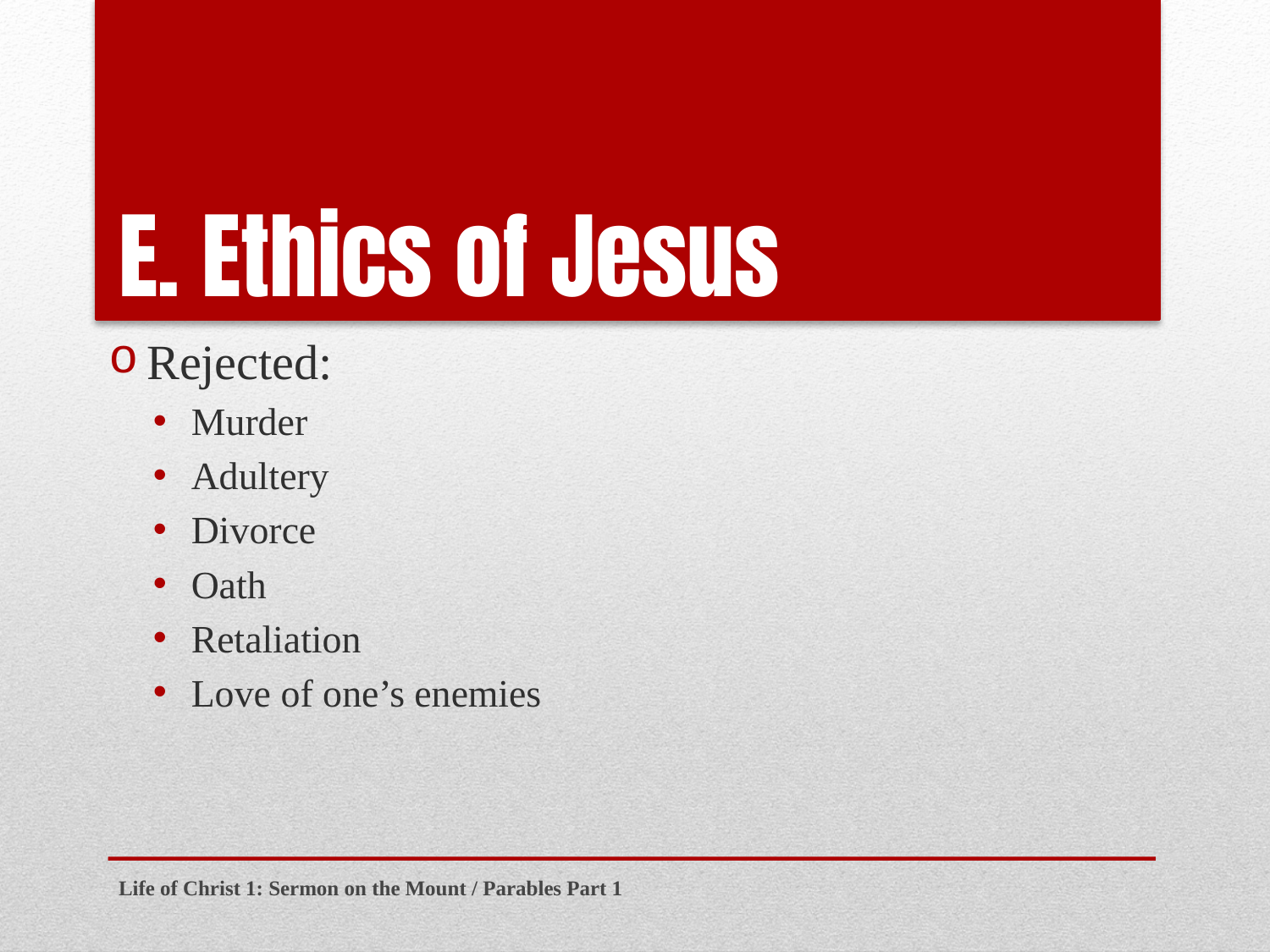

# E. Ethics of Jesus
Rejected:
Murder
Adultery
Divorce
Oath
Retaliation
Love of one’s enemies
Life of Christ 1: Sermon on the Mount / Parables Part 1